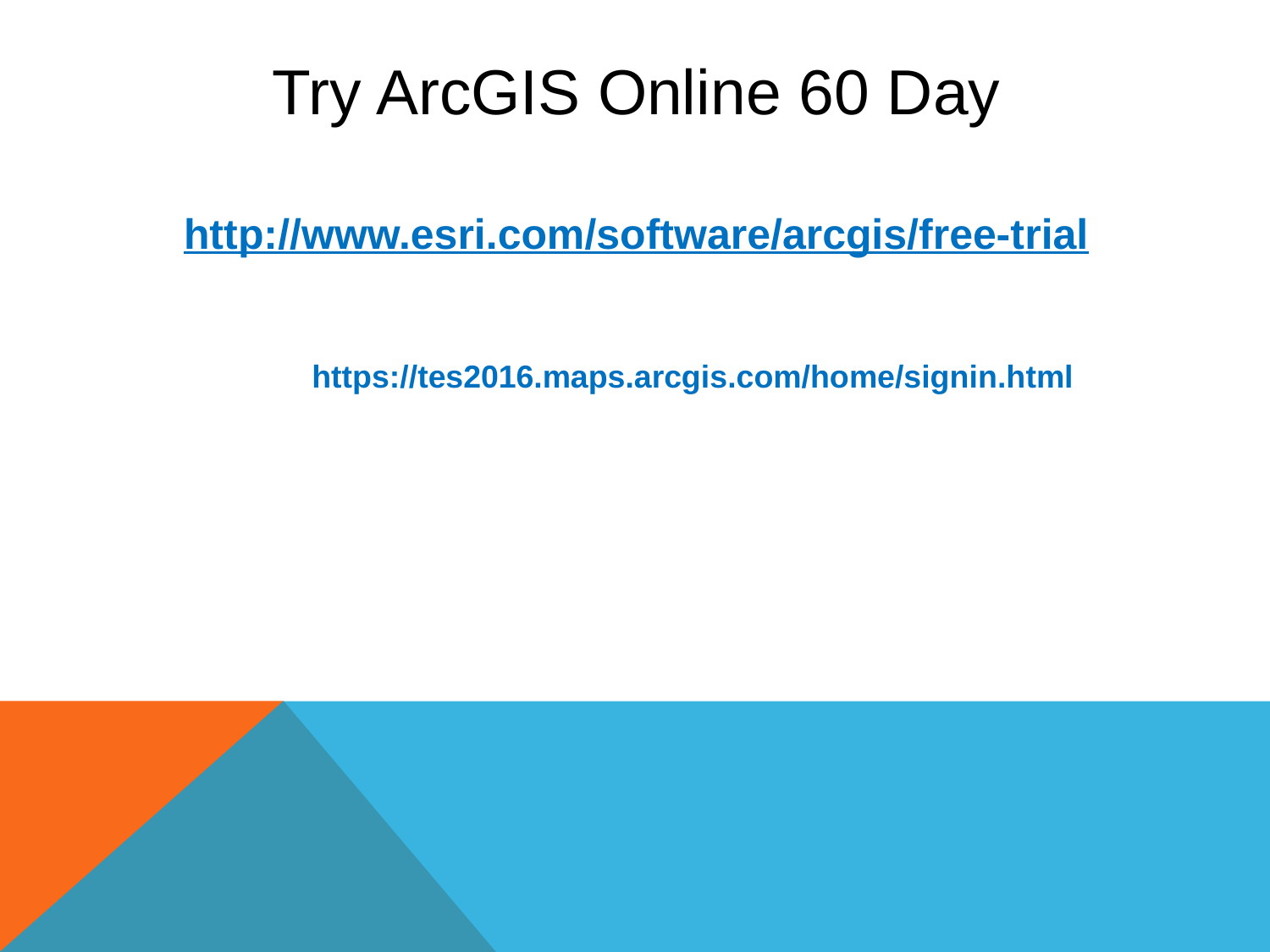

# Try ArcGIS Online 60 Day

http://www.esri.com/software/arcgis/free-trial
https://tes2016.maps.arcgis.com/home/signin.html